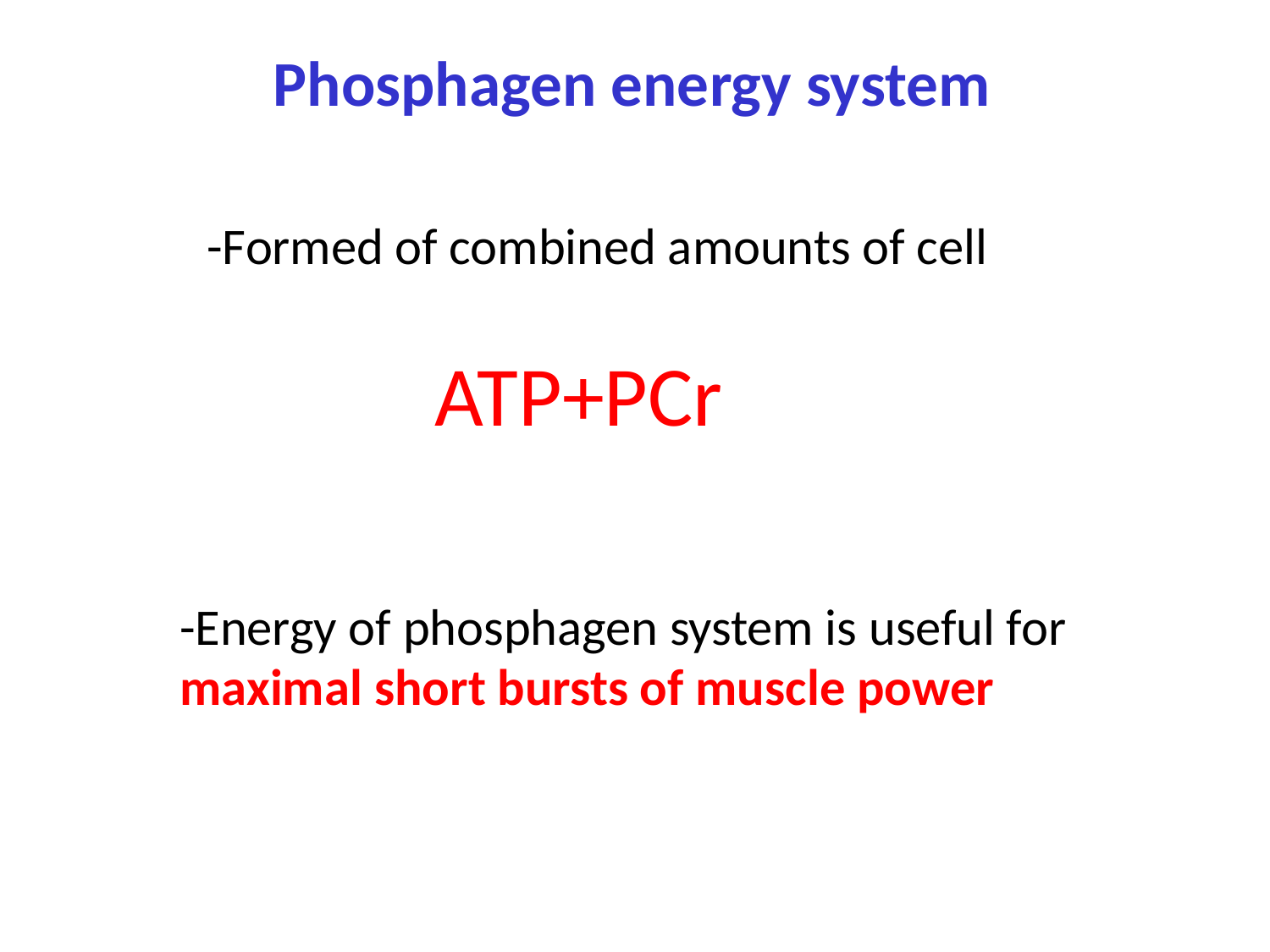

Phosphagen energy system

-Formed of combined amounts of cell

ATP+PCr

-Energy of phosphagen system is useful for
maximal short bursts of muscle power